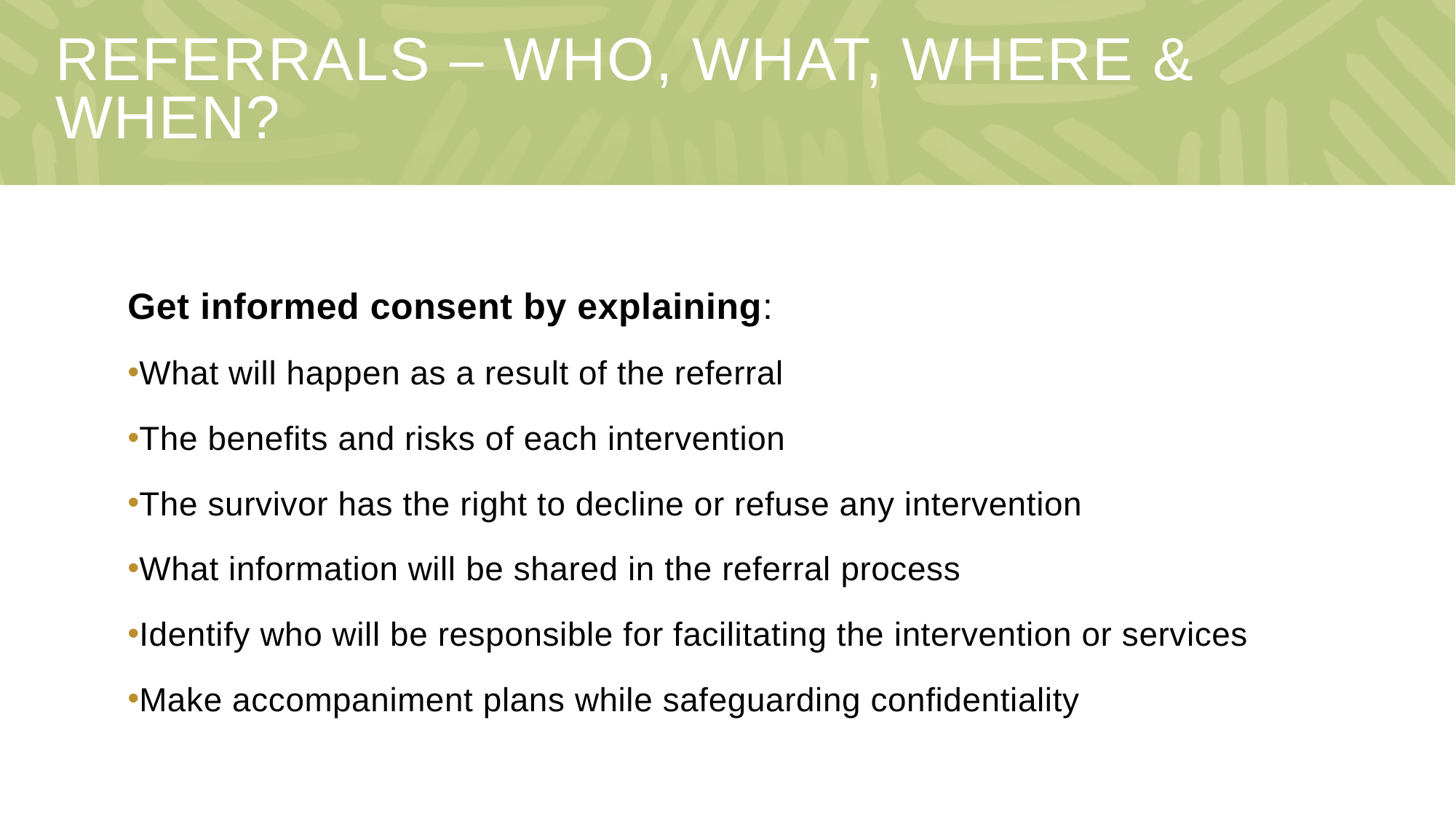

# Referrals – who, what, where & when?
Get informed consent by explaining:
What will happen as a result of the referral
The benefits and risks of each intervention
The survivor has the right to decline or refuse any intervention
What information will be shared in the referral process
Identify who will be responsible for facilitating the intervention or services
Make accompaniment plans while safeguarding confidentiality